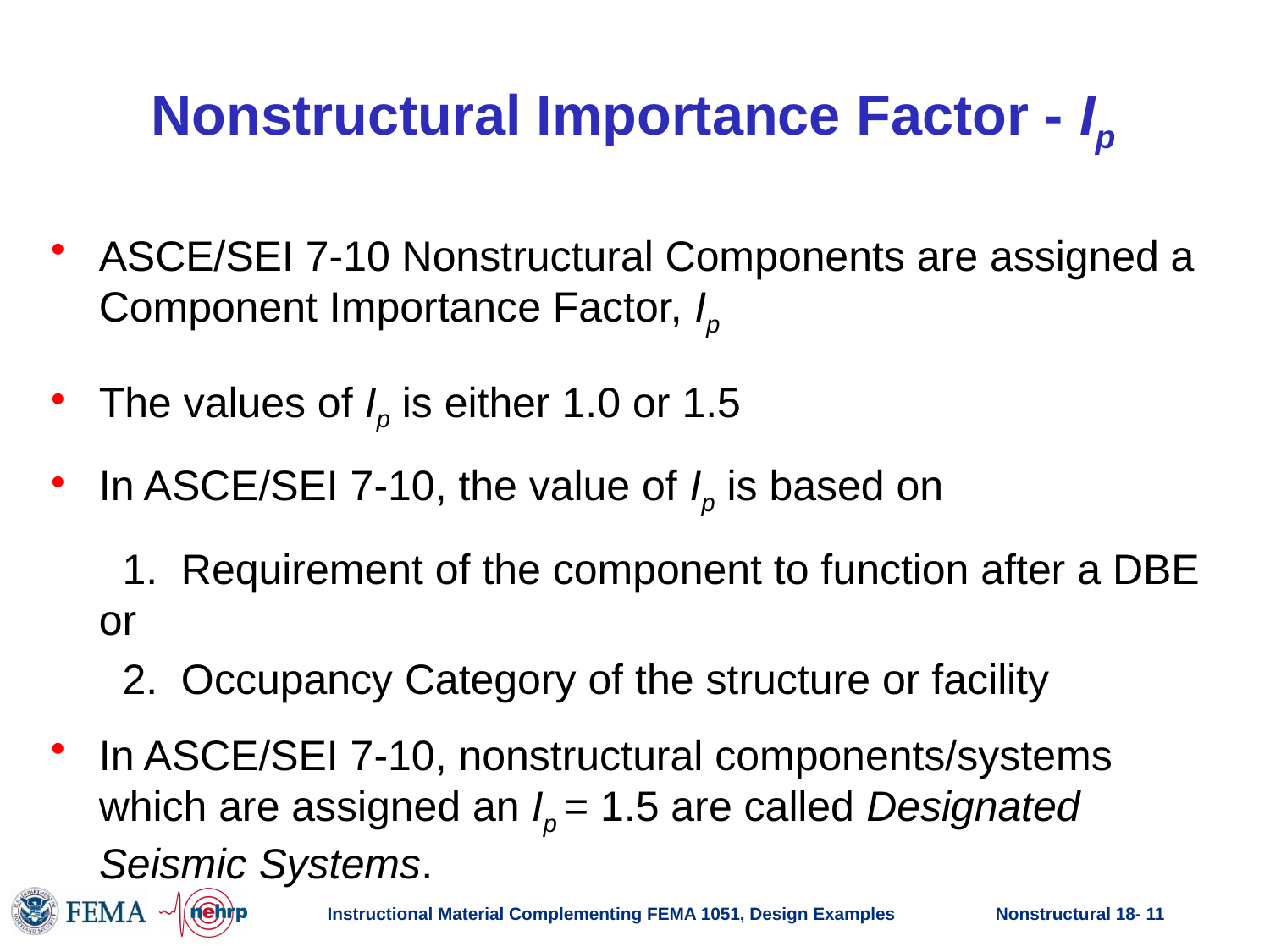

# Nonstructural Importance Factor - Ip
ASCE/SEI 7-10 Nonstructural Components are assigned a Component Importance Factor, Ip

The values of Ip is either 1.0 or 1.5

In ASCE/SEI 7-10, the value of Ip is based on

      1.  Requirement of the component to function after a DBE  or
      2.  Occupancy Category of the structure or facility

In ASCE/SEI 7-10, nonstructural components/systems which are assigned an Ip = 1.5 are called Designated Seismic Systems.

Instructional Material Complementing FEMA 1051, Design Examples
Nonstructural 18- 11